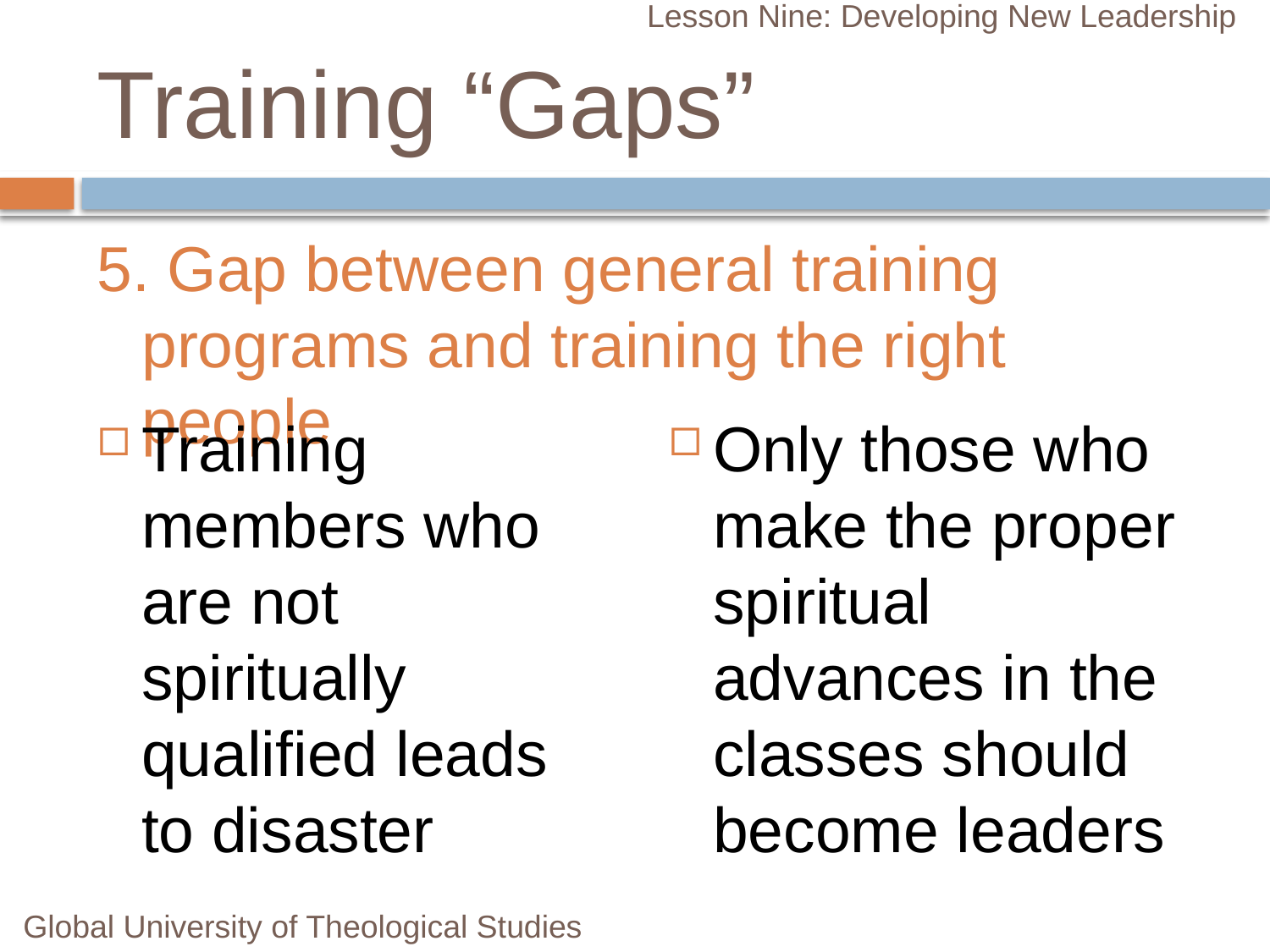

Lesson Nine: Developing New Leadership
# Training “Gaps”
5. Gap between general training programs and training the right people
Training members who are not spiritually qualified leads to disaster
Only those who make the proper spiritual advances in the classes should become leaders
Global University of Theological Studies